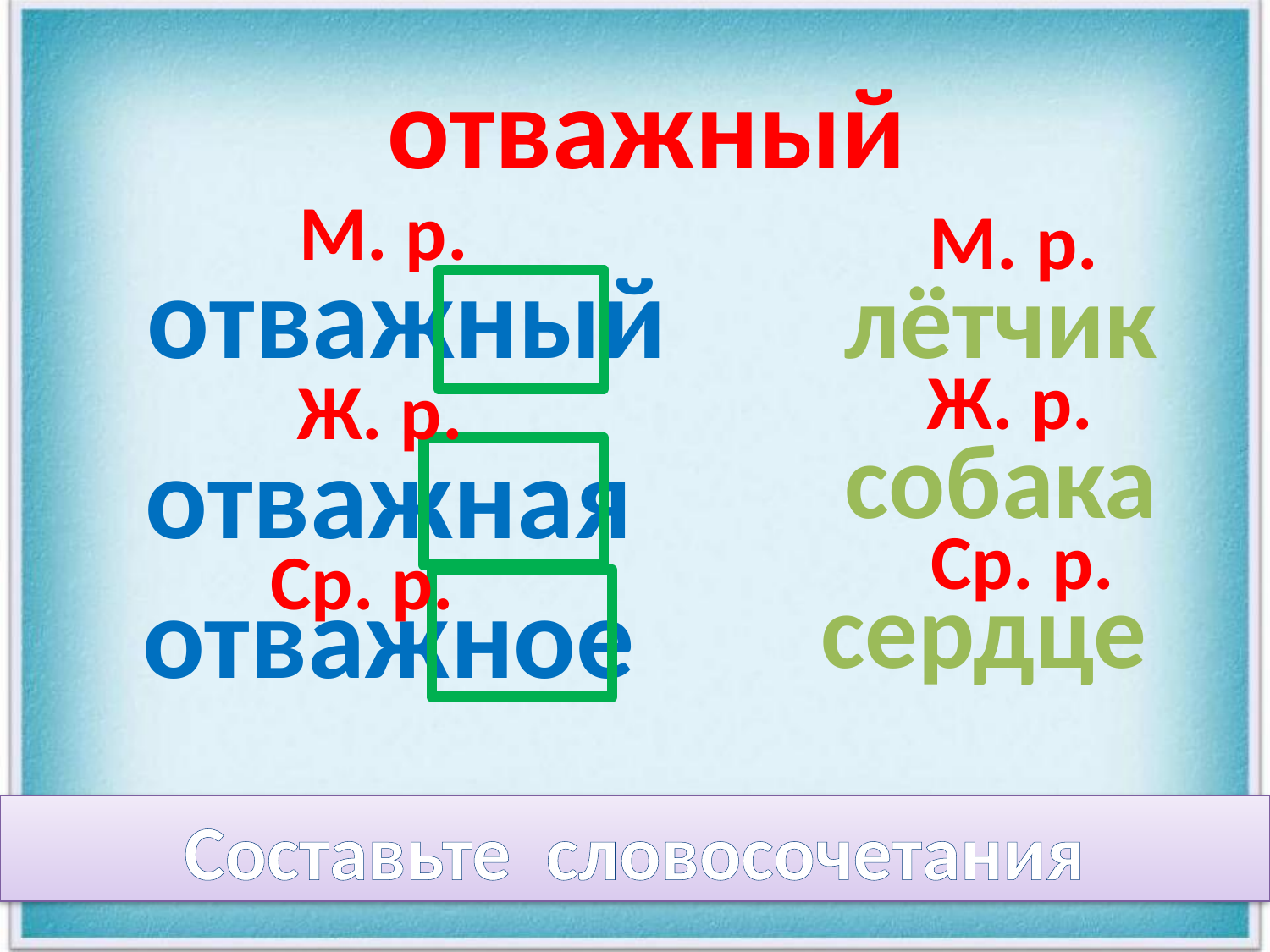

отважный
М. р.
М. р.
отважный
лётчик

Ж. р.
Ж. р.
собака
отважная

Ср. р.
Ср. р.

отважное
сердце

Составьте  словосочетания